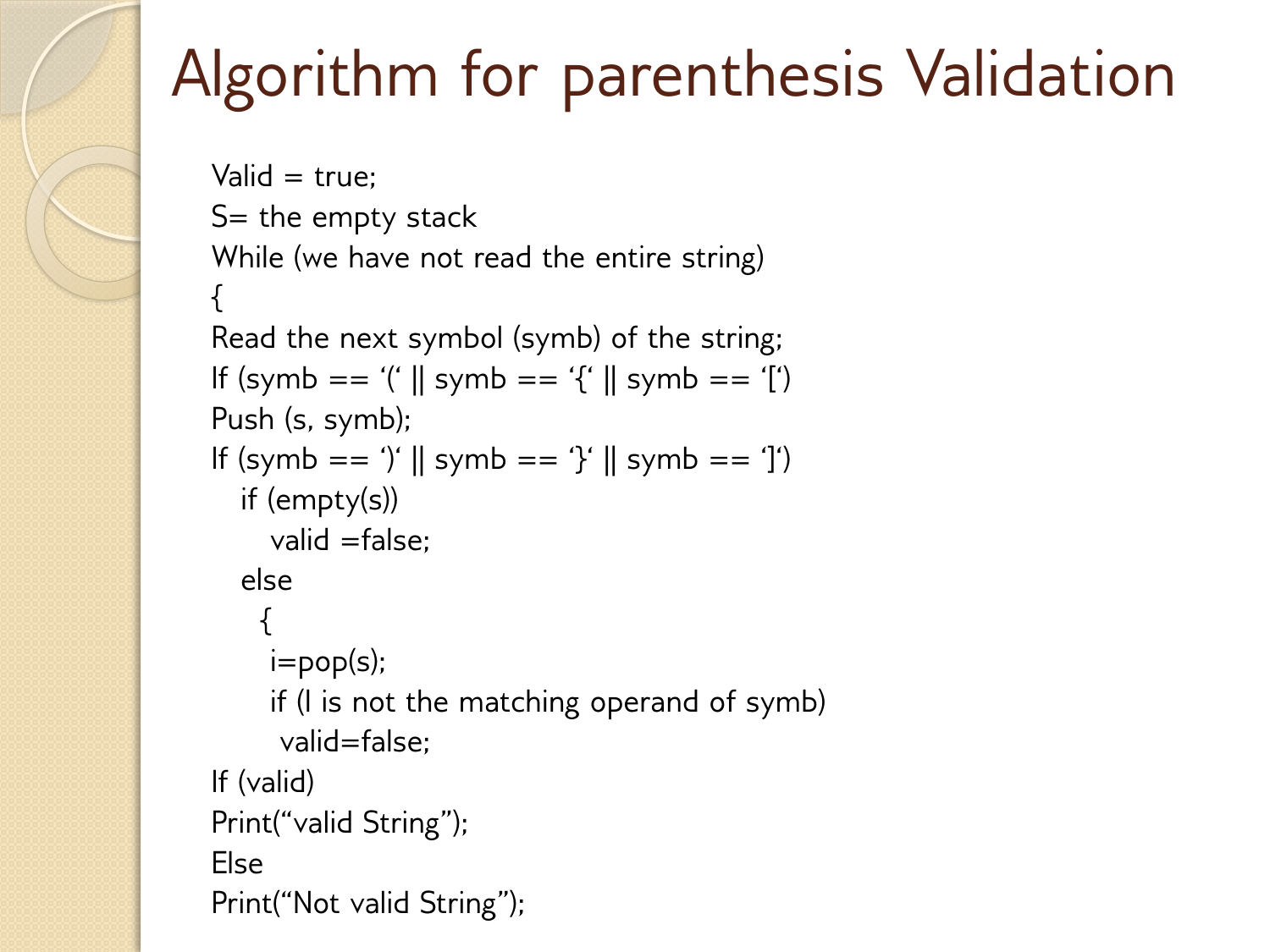

# Algorithm for parenthesis Validation
Valid = true;
S= the empty stack
While (we have not read the entire string)
{
Read the next symbol (symb) of the string;
If (symb == ‘(‘ || symb == ‘{‘ || symb == ‘[‘)
Push (s, symb);
If (symb == ‘)‘ || symb == ‘}‘ || symb == ‘]‘)
   if (empty(s))
      valid =false;
   else
     {
      i=pop(s);
      if (I is not the matching operand of symb)
       valid=false;
If (valid)
Print(“valid String”);
Else
Print(“Not valid String”);